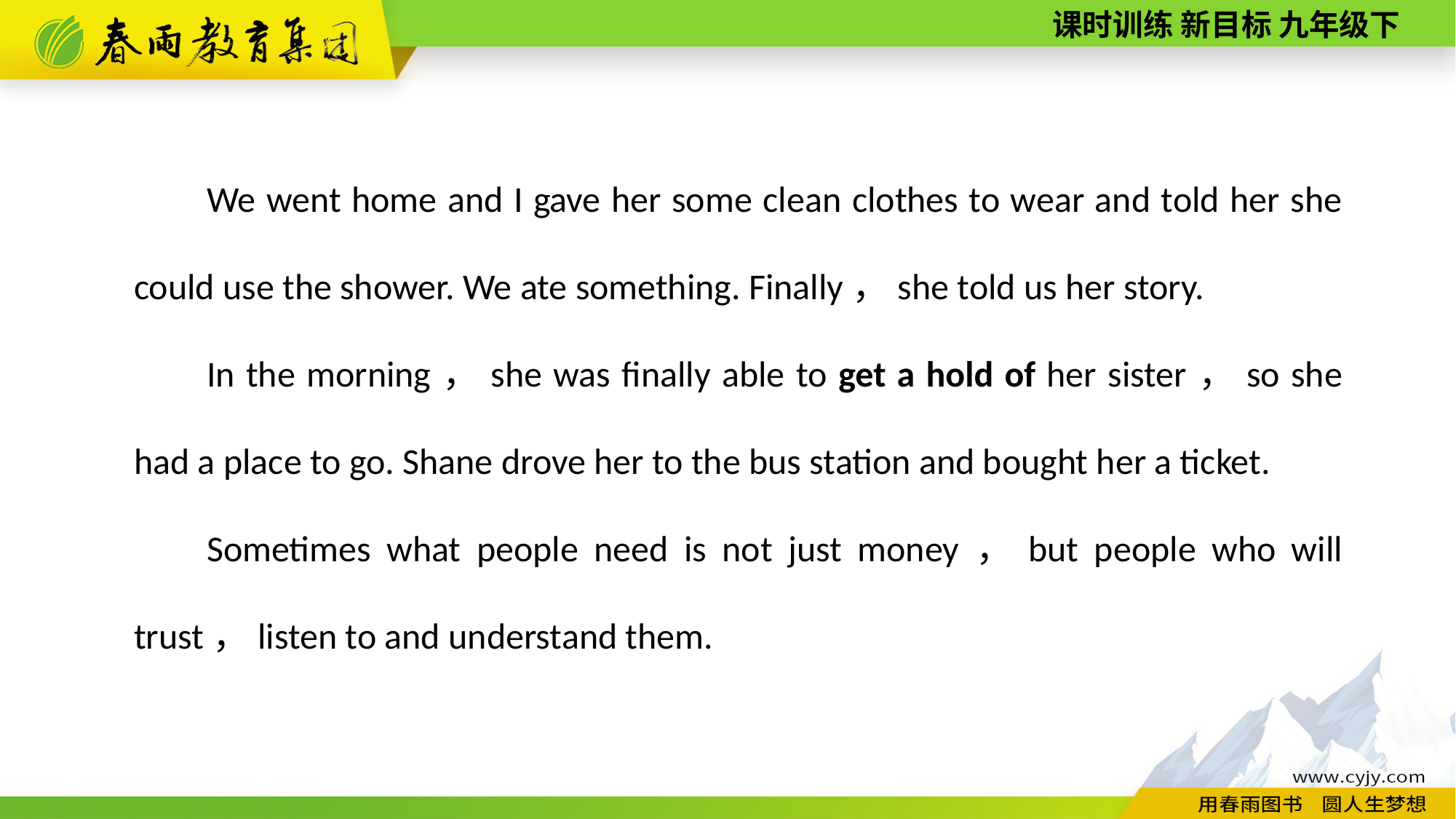

We went home and I gave her some clean clothes to wear and told her she could use the shower. We ate something. Finally，she told us her story.
In the morning，she was finally able to get a hold of her sister，so she had a place to go. Shane drove her to the bus station and bought her a ticket.
Sometimes what people need is not just money，but people who will trust，listen to and understand them.